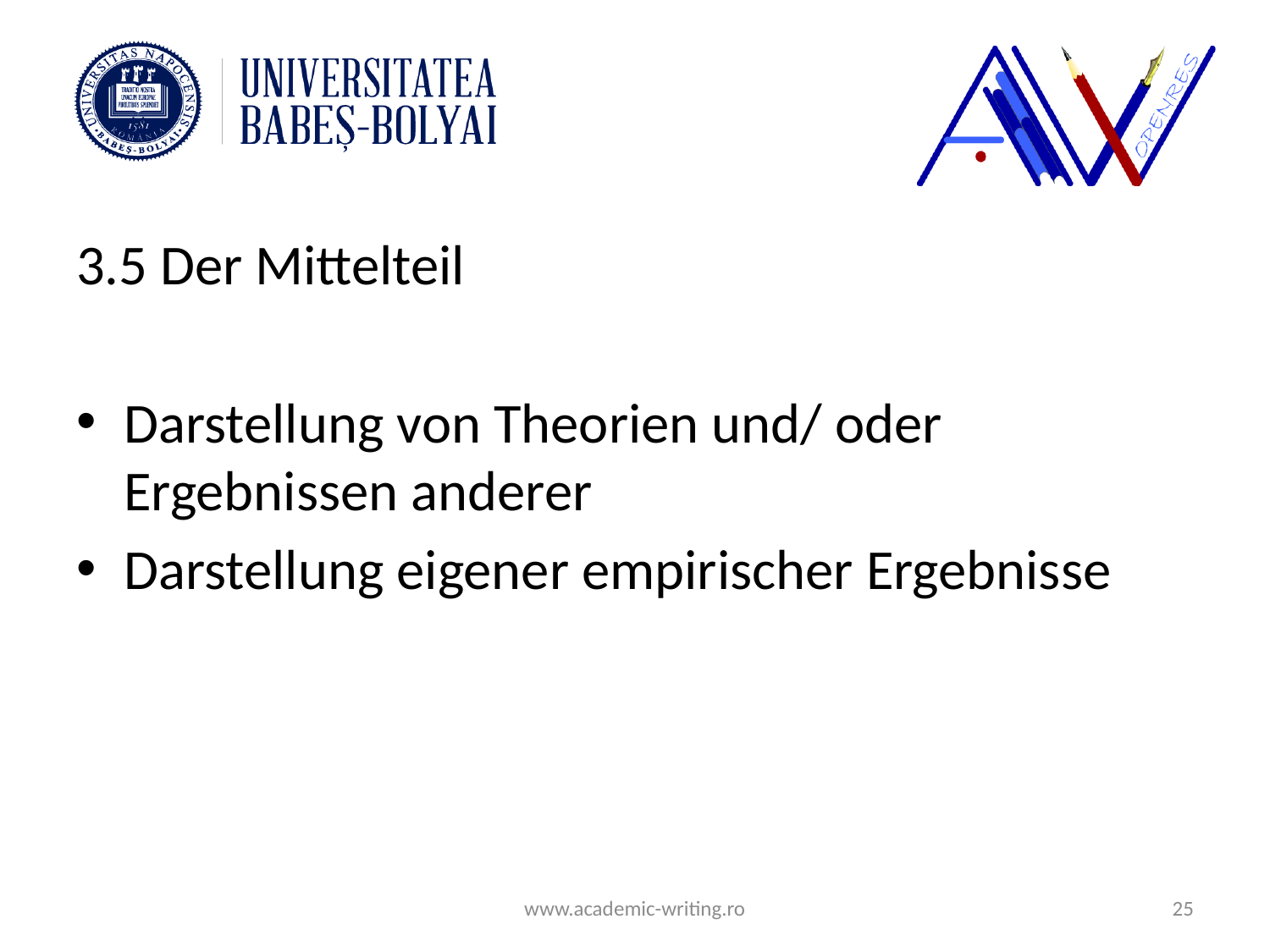

#
3.5 Der Mittelteil

Darstellung von Theorien und/ oder Ergebnissen anderer
Darstellung eigener empirischer Ergebnisse
www.academic-writing.ro
25